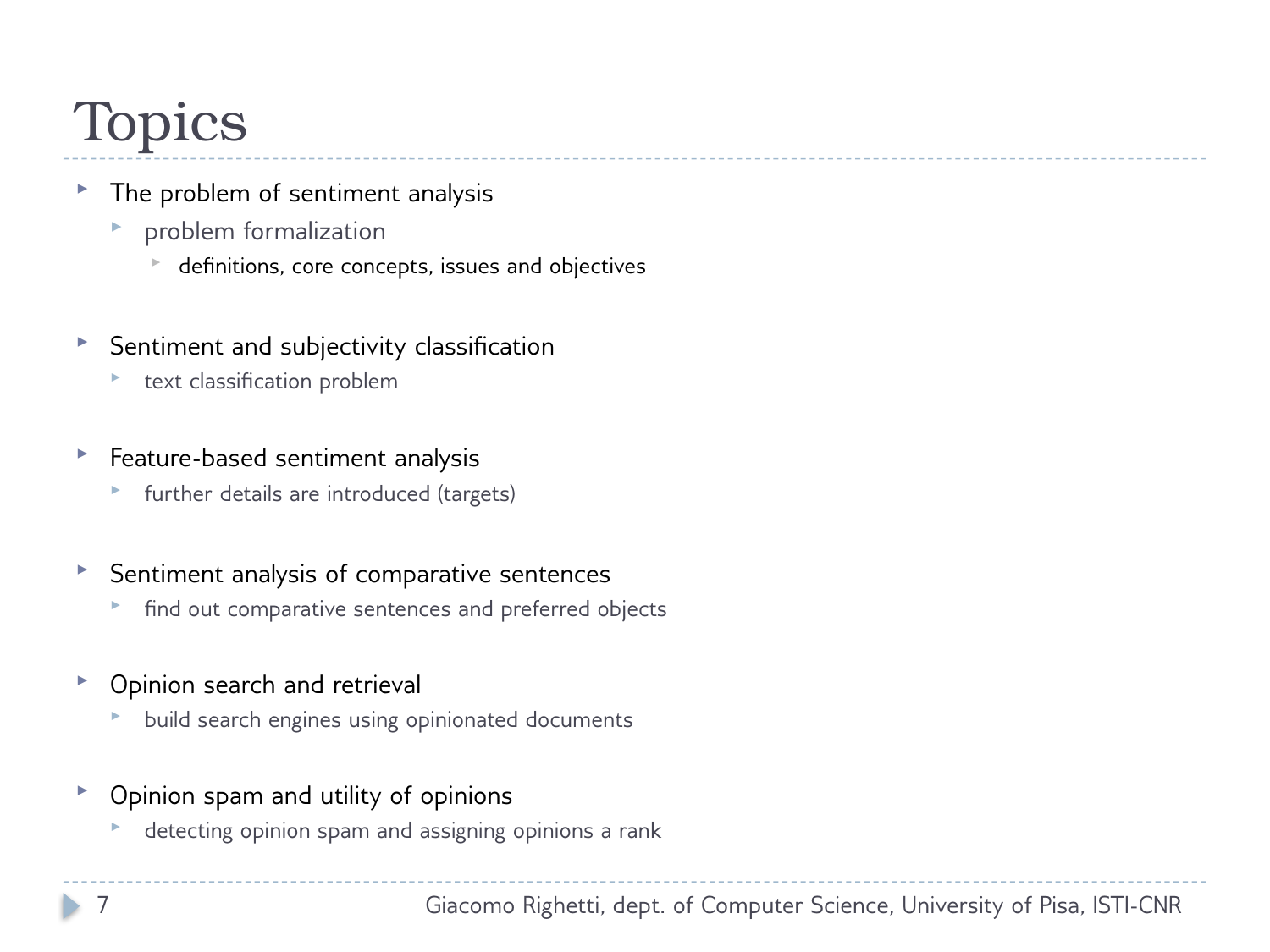

# Topics
The problem of sentiment analysis
problem formalization
definitions, core concepts, issues and objectives

Sentiment and subjectivity classification
text classification problem

Feature-based sentiment analysis
further details are introduced (targets)

Sentiment analysis of comparative sentences
find out comparative sentences and preferred objects

Opinion search and retrieval
build search engines using opinionated documents

Opinion spam and utility of opinions
detecting opinion spam and assigning opinions a rank
7
Giacomo Righetti, dept. of Computer Science, University of Pisa, ISTI-CNR